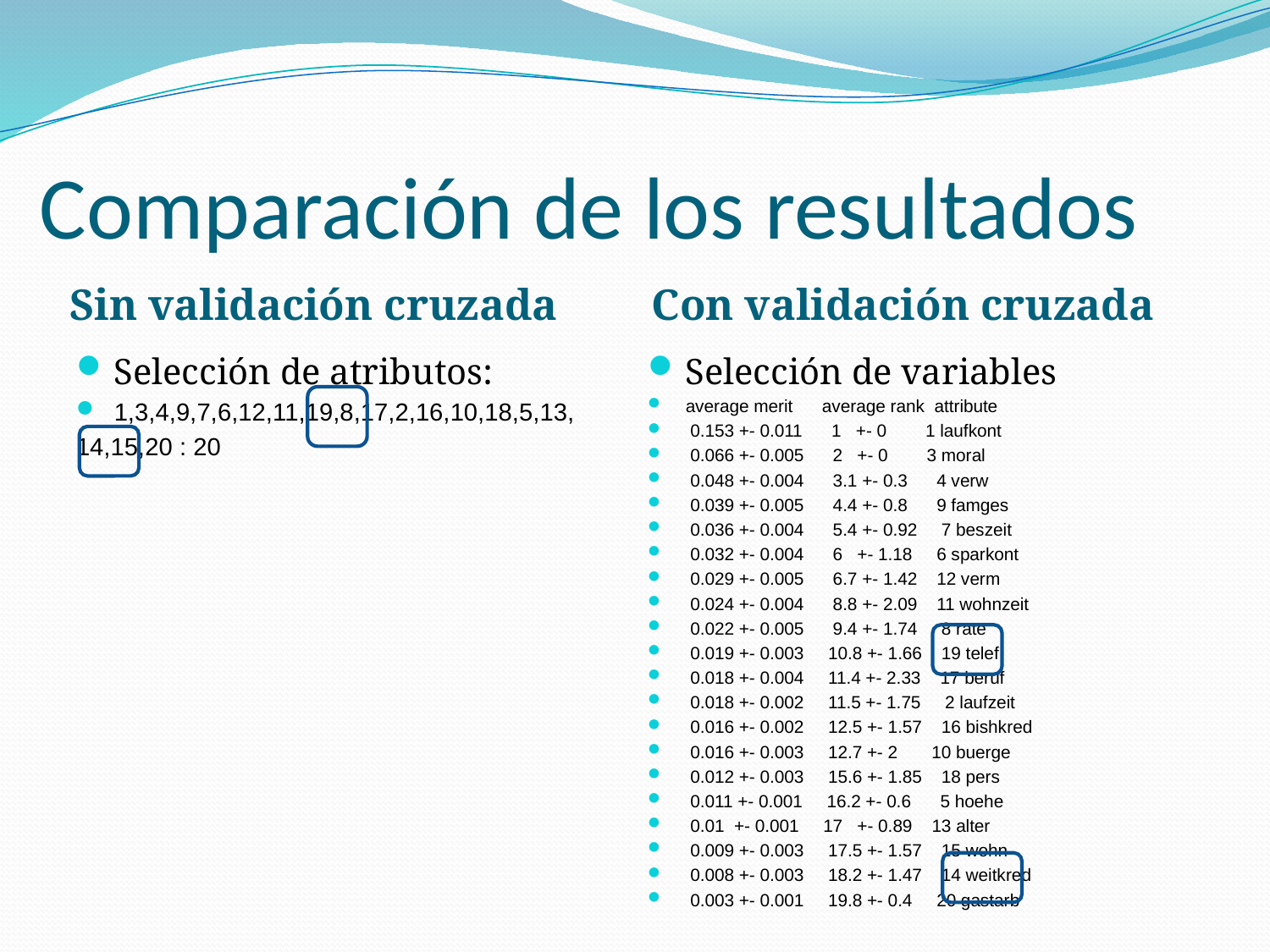

# Comparación de los resultados
Sin validación cruzada
Con validación cruzada
Selección de atributos:
1,3,4,9,7,6,12,11,19,8,17,2,16,10,18,5,13,
14,15,20 : 20
Selección de variables
average merit      average rank  attribute
 0.153 +- 0.011      1   +- 0        1 laufkont
 0.066 +- 0.005      2   +- 0        3 moral
 0.048 +- 0.004      3.1 +- 0.3      4 verw
 0.039 +- 0.005      4.4 +- 0.8      9 famges
 0.036 +- 0.004      5.4 +- 0.92     7 beszeit
 0.032 +- 0.004      6   +- 1.18     6 sparkont
 0.029 +- 0.005      6.7 +- 1.42    12 verm
 0.024 +- 0.004      8.8 +- 2.09    11 wohnzeit
 0.022 +- 0.005      9.4 +- 1.74     8 rate
 0.019 +- 0.003     10.8 +- 1.66    19 telef
 0.018 +- 0.004     11.4 +- 2.33    17 beruf
 0.018 +- 0.002     11.5 +- 1.75     2 laufzeit
 0.016 +- 0.002     12.5 +- 1.57    16 bishkred
 0.016 +- 0.003     12.7 +- 2       10 buerge
 0.012 +- 0.003     15.6 +- 1.85    18 pers
 0.011 +- 0.001     16.2 +- 0.6      5 hoehe
 0.01  +- 0.001     17   +- 0.89    13 alter
 0.009 +- 0.003     17.5 +- 1.57    15 wohn
 0.008 +- 0.003     18.2 +- 1.47    14 weitkred
 0.003 +- 0.001     19.8 +- 0.4     20 gastarb